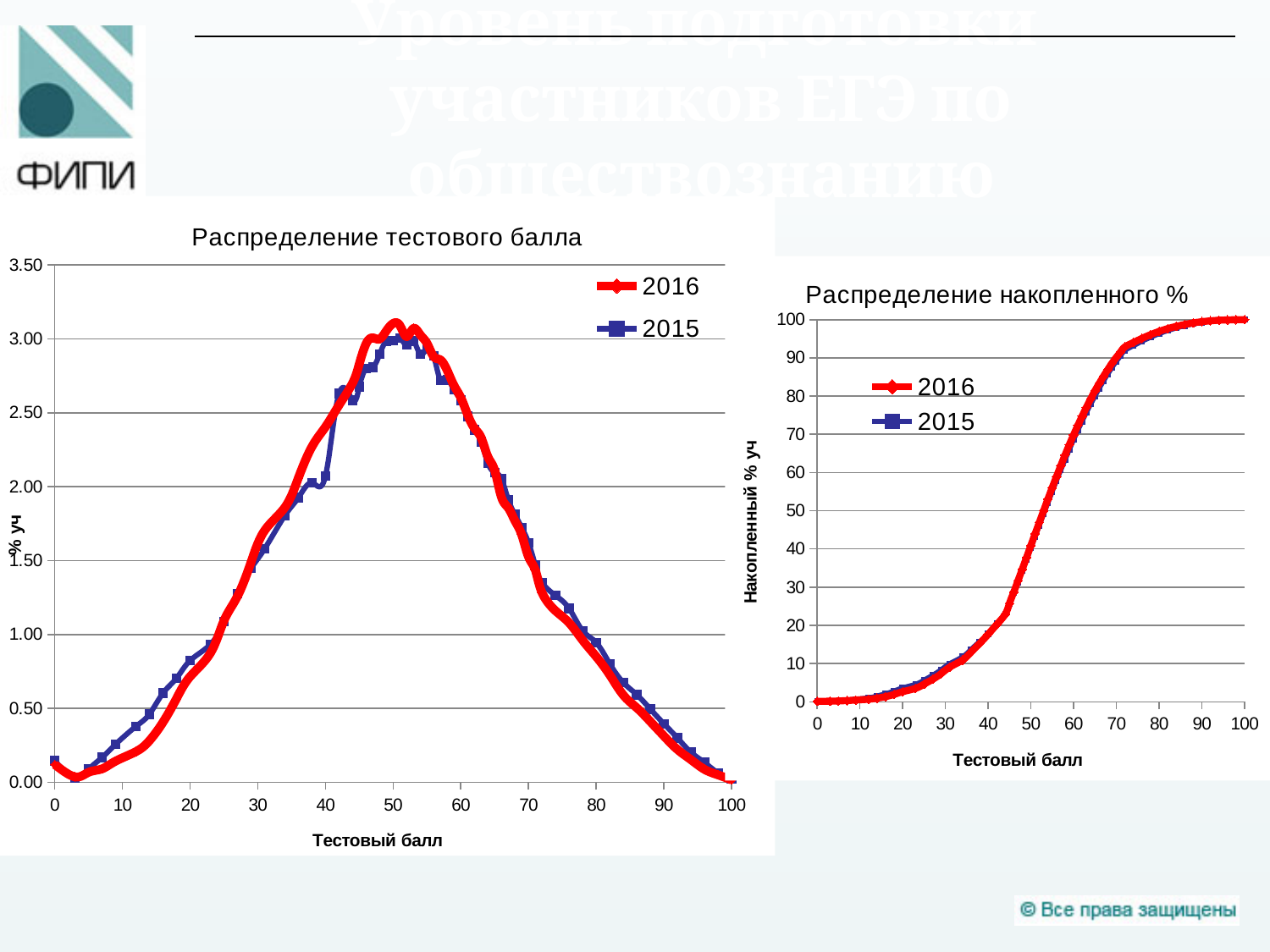

# Уровень подготовки участников ЕГЭ по обществознанию

### Chart: Распределение тестового балла

| Category |  |  |
|---|---|---|

### Chart: Распределение накопленного %

| Category |  |  |
|---|---|---|